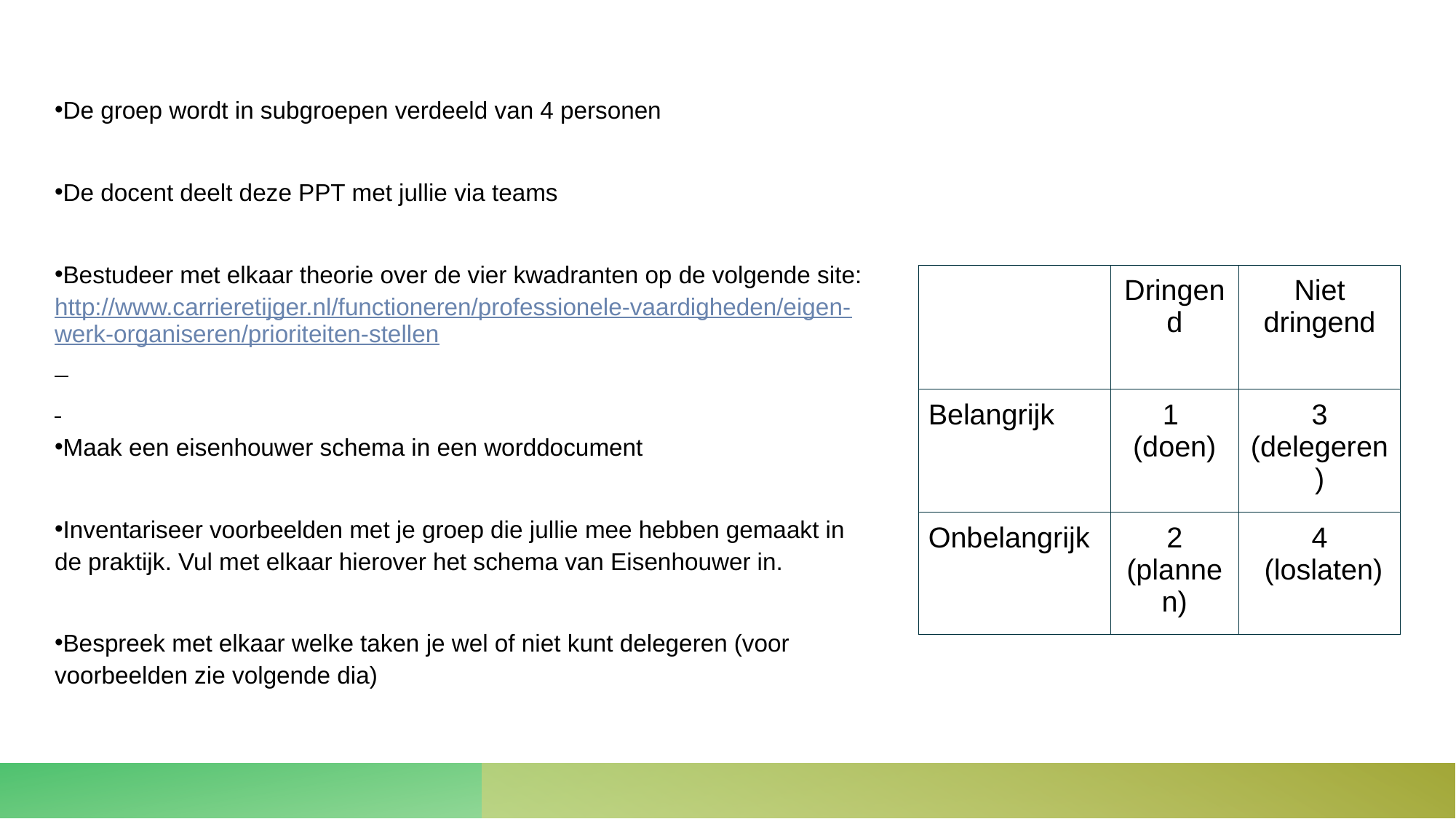

#
De groep wordt in subgroepen verdeeld van 4 personen

De docent deelt deze PPT met jullie via teams

Bestudeer met elkaar theorie over de vier kwadranten op de volgende site: http://www.carrieretijger.nl/functioneren/professionele-vaardigheden/eigen-werk-organiseren/prioriteiten-stellen

Maak een eisenhouwer schema in een worddocument

Inventariseer voorbeelden met je groep die jullie mee hebben gemaakt in de praktijk. Vul met elkaar hierover het schema van Eisenhouwer in.

Bespreek met elkaar welke taken je wel of niet kunt delegeren (voor voorbeelden zie volgende dia)
|  | Dringend | Niet dringend |
| --- | --- | --- |
| Belangrijk | 1 (doen) | 3 (delegeren) |
| Onbelangrijk | 2 (plannen) | 4 (loslaten) |